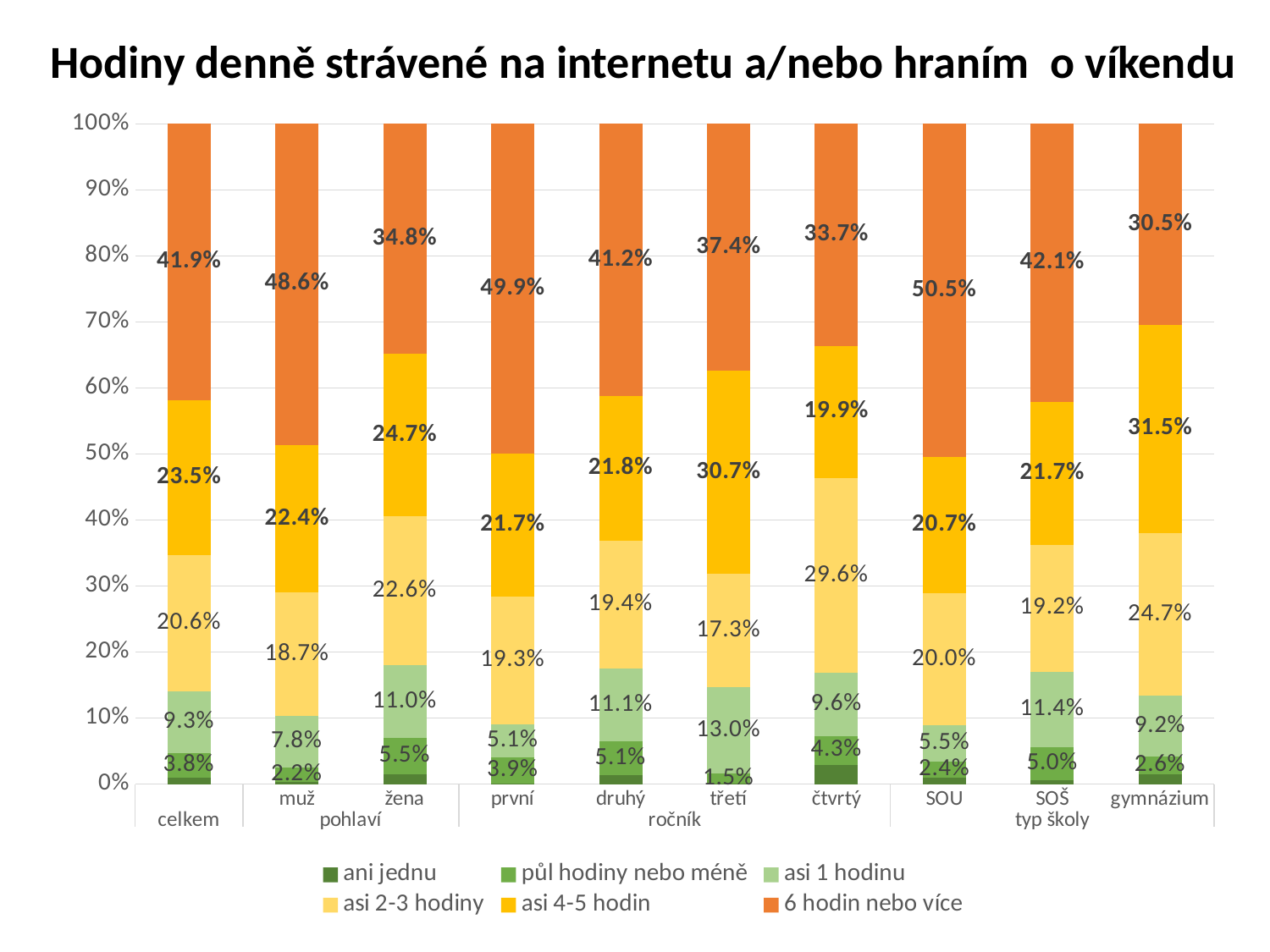

Hodiny denně strávené na internetu a/nebo hraním  o víkendu

### Chart

| Category | ani jednu | půl hodiny nebo méně | asi 1 hodinu | asi 2-3 hodiny | asi 4-5 hodin | 6 hodin nebo více |
|---|---|---|---|---|---|---|
|  | 0.009102876511779552 | 0.037864077964425175 | 0.09348255952712553 | 0.20589854020555814 | 0.2348334835342177 | 0.4188184622568927 |
| muž | 0.0032224761403201485 | 0.021819979154462474 | 0.07817062161962525 | 0.18706138355436608 | 0.22360917795096505 | 0.48611636158026283 |
| žena | 0.01528166311505475 | 0.054722294501816926 | 0.1095714634854739 | 0.22569154132927316 | 0.2466273384740063 | 0.3481056990943756 |
| první | 0.0006076804798717116 | 0.03930050608211317 | 0.05053106116124468 | 0.19326786859044479 | 0.21687188459363135 | 0.4994209990926917 |
| druhý | 0.013104193224182936 | 0.05111117810838572 | 0.11134131282710268 | 0.1935071851167468 | 0.21845536946352884 | 0.4124807612600522 |
| třetí | 0.0010654207485927662 | 0.01490257695137884 | 0.13034758634494126 | 0.17250793680032517 | 0.30687670978651255 | 0.374299769368249 |
| čtvrtý | 0.029403146352128758 | 0.04334083112609987 | 0.09564765056584595 | 0.2955100340826616 | 0.19941974410438518 | 0.3366785937688798 |
| SOU | 0.01008153210395326 | 0.02371011644440653 | 0.05488862514021142 | 0.19991051078983002 | 0.20652787649613846 | 0.5048813390254612 |
| SOŠ | 0.006080549405423622 | 0.050050040527058116 | 0.11425325287156805 | 0.19182676732383613 | 0.2166126194138834 | 0.42117677045822965 |
| gymnázium | 0.015157382977698485 | 0.026278364061789447 | 0.09212089456697417 | 0.24710403641405165 | 0.31450056935523346 | 0.3048387526242542 |